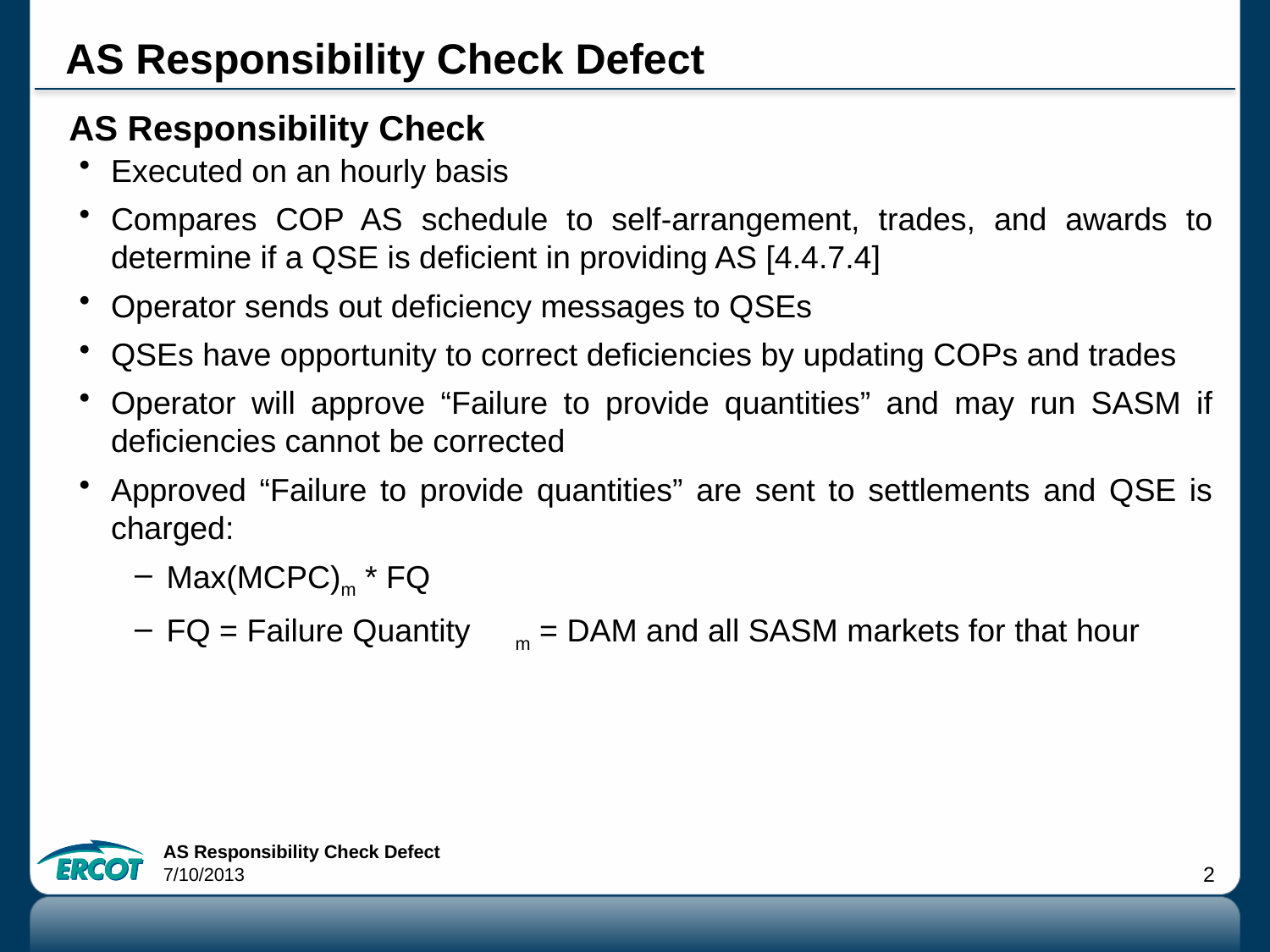

# AS Responsibility Check Defect
AS Responsibility Check
Executed on an hourly basis
Compares COP AS schedule to self-arrangement, trades, and awards to determine if a QSE is deficient in providing AS [4.4.7.4]
Operator sends out deficiency messages to QSEs
QSEs have opportunity to correct deficiencies by updating COPs and trades
Operator will approve “Failure to provide quantities” and may run SASM if deficiencies cannot be corrected
Approved “Failure to provide quantities” are sent to settlements and QSE is charged:
Max(MCPC)m * FQ
FQ = Failure Quantity     m = DAM and all SASM markets for that hour